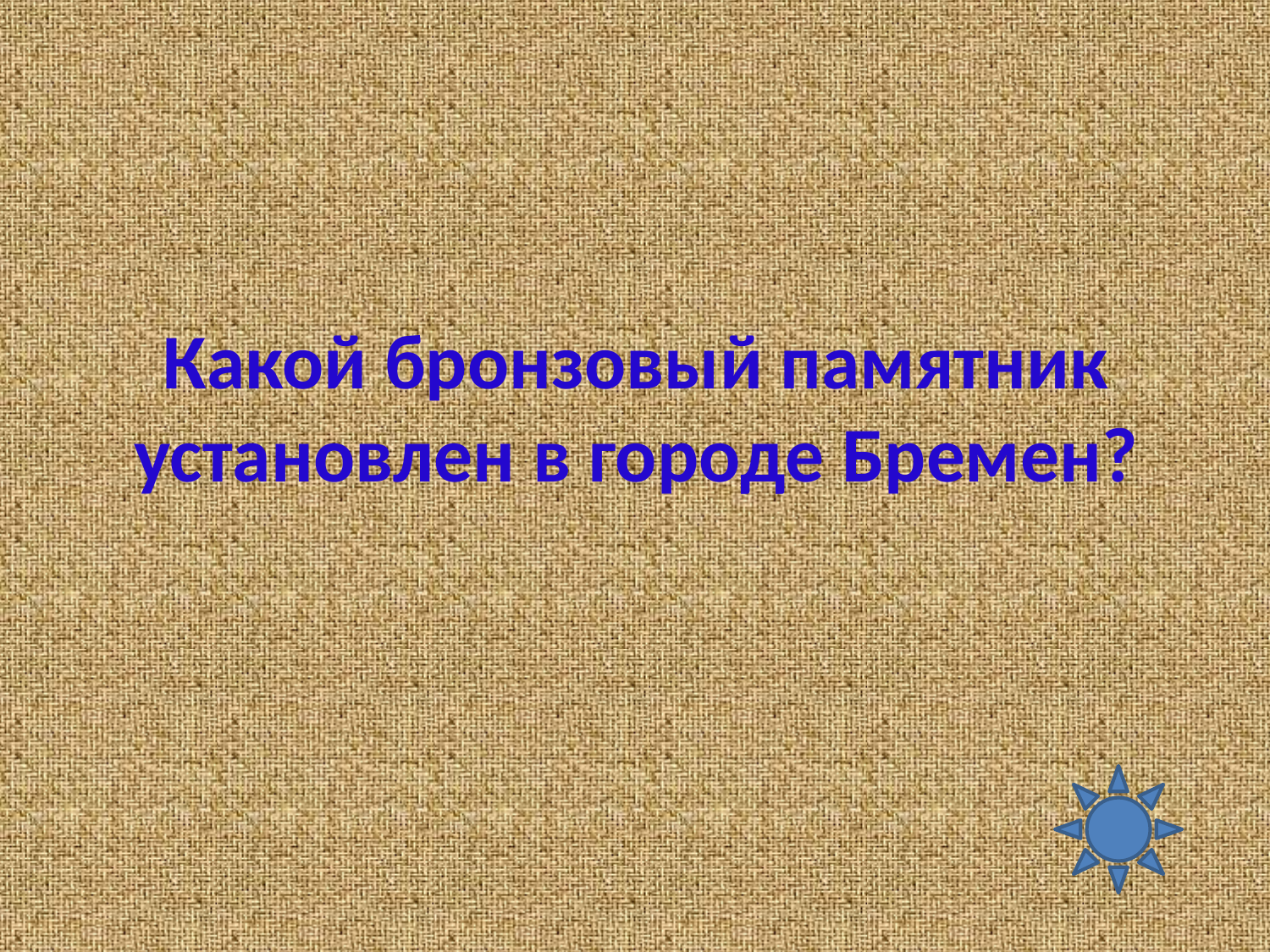

# Какой бронзовый памятник установлен в городе Бремен?